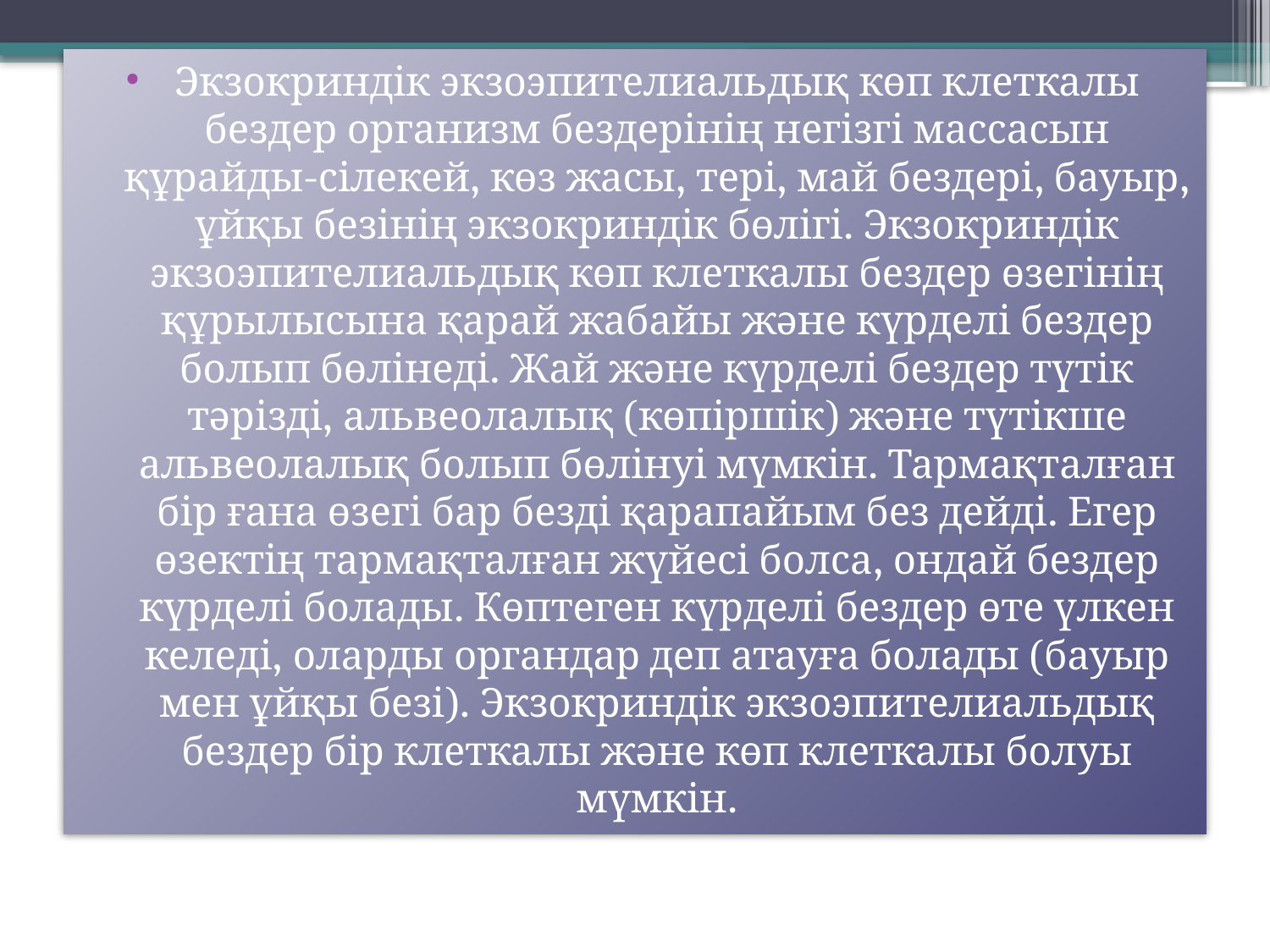

Экзокриндік экзоэпителиальдық көп клеткалы бездер организм бездерінің негізгі массасын құрайды-сілекей, көз жасы, тері, май бездері, бауыр, ұйқы безінің экзокриндік бөлігі. Экзокриндік экзоэпителиальдық көп клеткалы бездер өзегінің құрылысына қарай жабайы және күрделі бездер болып бөлінеді. Жай және күрделі бездер түтік тәрізді, альвеолалық (көпіршік) және түтікше альвеолалық болып бөлінуі мүмкін. Тармақталған бір ғана өзегі бар безді қарапайым без дейді. Егер өзектің тармақталған жүйесі болса, ондай бездер күрделі болады. Көптеген күрделі бездер өте үлкен келеді, оларды органдар деп атауға болады (бауыр мен ұйқы безі). Экзокриндік экзоэпителиальдық бездер бір клеткалы және көп клеткалы болуы мүмкін.